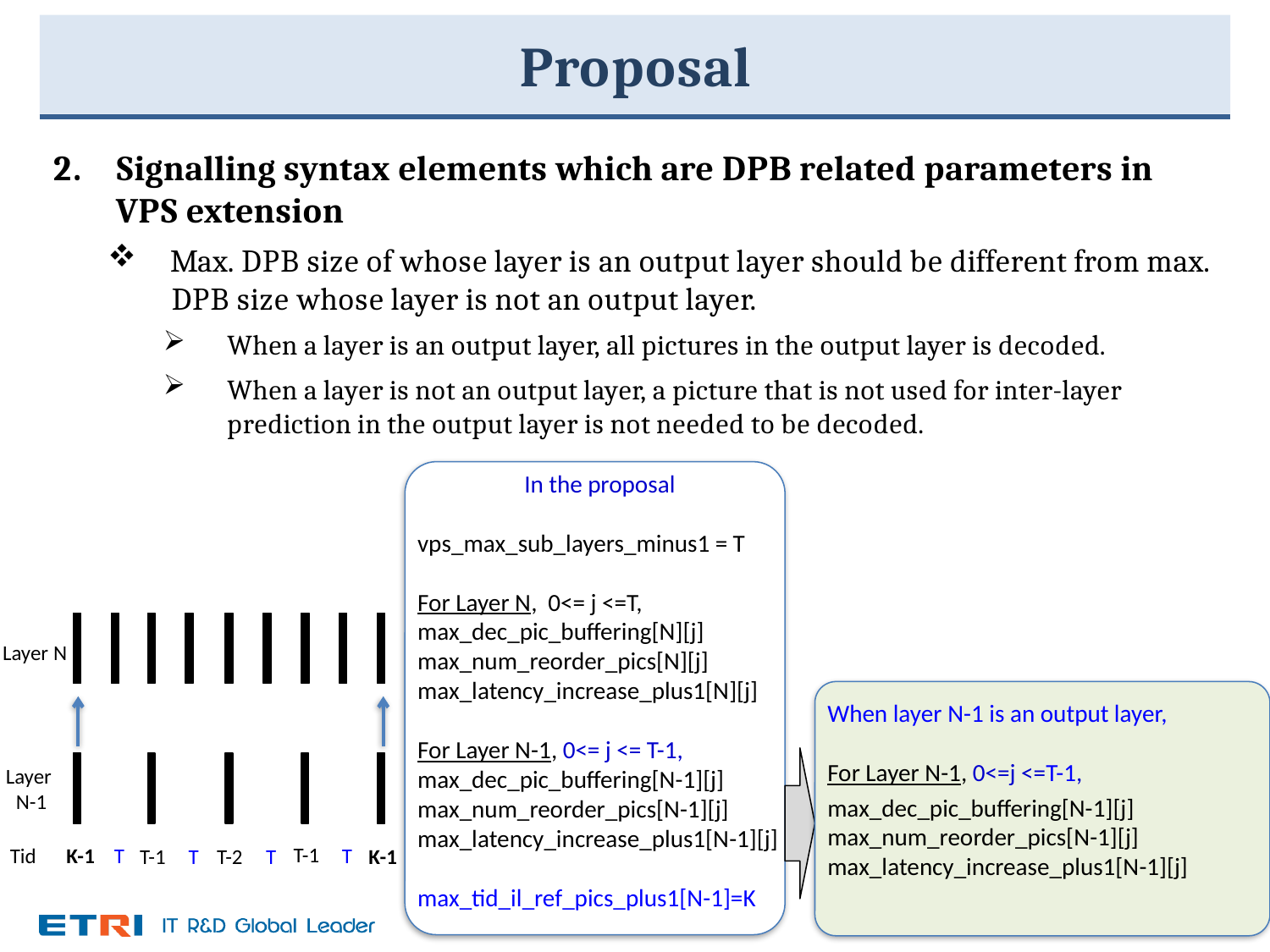

# Proposal
Signalling syntax elements which are DPB related parameters in VPS extension
Max. DPB size of whose layer is an output layer should be different from max. DPB size whose layer is not an output layer.
When a layer is an output layer, all pictures in the output layer is decoded.
When a layer is not an output layer, a picture that is not used for inter-layer prediction in the output layer is not needed to be decoded.

In the proposal

vps_max_sub_layers_minus1 = T

For Layer N,  0<= j <=T,
max_dec_pic_buffering[N][j]
max_num_reorder_pics[N][j]  max_latency_increase_plus1[N][j]

For Layer N-1, 0<= j <= T-1,
max_dec_pic_buffering[N-1][j]
max_num_reorder_pics[N-1][j]  max_latency_increase_plus1[N-1][j]

max_tid_il_ref_pics_plus1[N-1]=K

Layer N

Layer
N-1
T-1
T
T
Tid
K-1
T
K-1
T-1
T-2
T

When layer N-1 is an output layer,

For Layer N-1, 0<=j <=T-1,
max_dec_pic_buffering[N-1][j]
max_num_reorder_pics[N-1][j]  max_latency_increase_plus1[N-1][j]

6